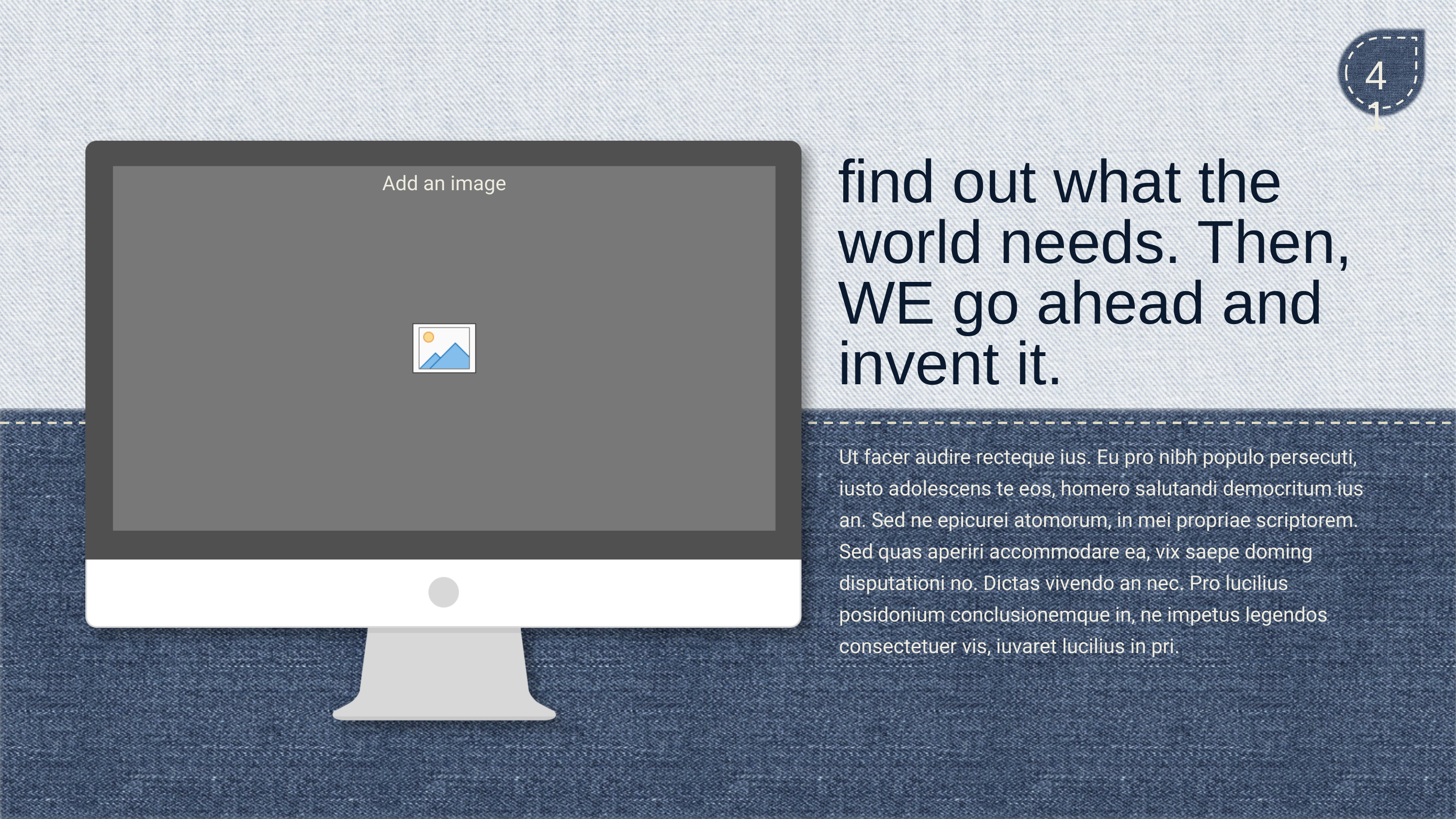

41
find out what the world needs. Then, WE go ahead and invent it.

Ut facer audire recteque ius. Eu pro nibh populo persecuti, iusto adolescens te eos, homero salutandi democritum ius an. Sed ne epicurei atomorum, in mei propriae scriptorem. Sed quas aperiri accommodare ea, vix saepe doming disputationi no. Dictas vivendo an nec. Pro lucilius posidonium conclusionemque in, ne impetus legendos consectetuer vis, iuvaret lucilius in pri.